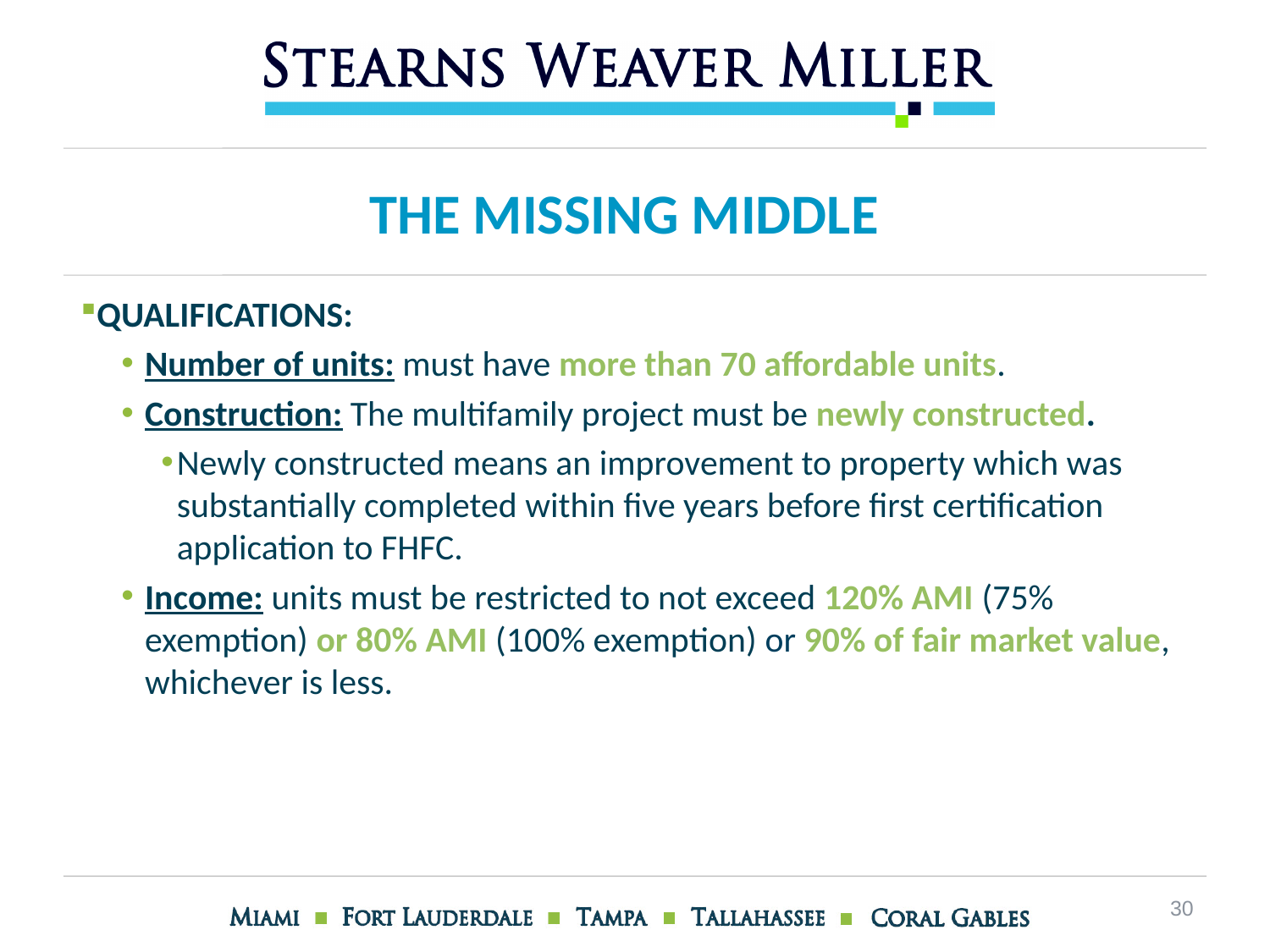

# THE missing middle
QUALIFICATIONS:
Number of units: must have more than 70 affordable units.
Construction: The multifamily project must be newly constructed.
Newly constructed means an improvement to property which was substantially completed within five years before first certification application to FHFC.
Income: units must be restricted to not exceed 120% AMI (75% exemption) or 80% AMI (100% exemption) or 90% of fair market value, whichever is less.

30